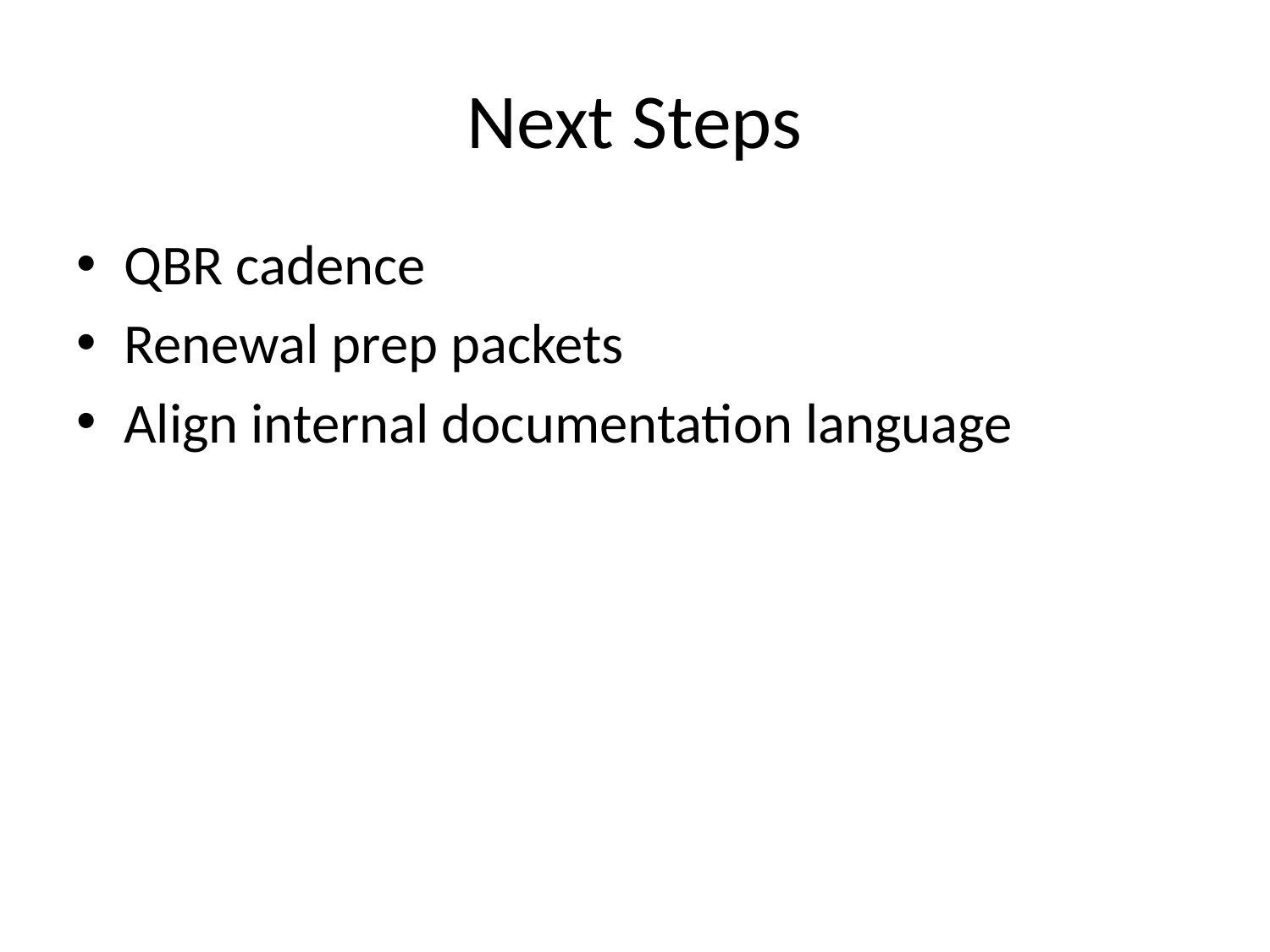

# Next Steps
QBR cadence
Renewal prep packets
Align internal documentation language